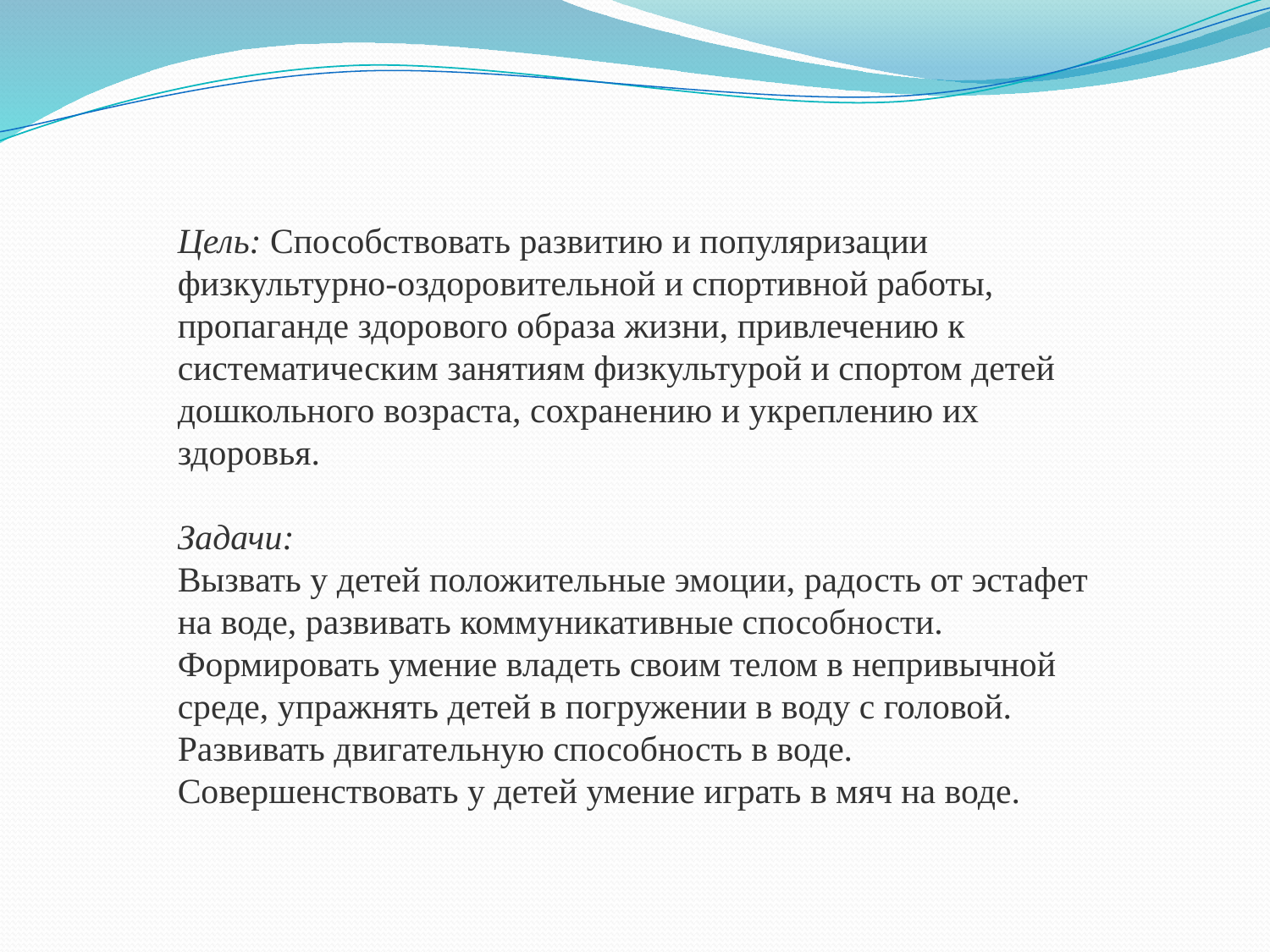

Цель: Способствовать развитию и популяризации физкультурно-оздоровительной и спортивной работы, пропаганде здорового образа жизни, привлечению к систематическим занятиям физкультурой и спортом детей дошкольного возраста, сохранению и укреплению их здоровья.

Задачи:
Вызвать у детей положительные эмоции, радость от эстафет на воде, развивать коммуникативные способности.
Формировать умение владеть своим телом в непривычной среде, упражнять детей в погружении в воду с головой.
Развивать двигательную способность в воде. Совершенствовать у детей умение играть в мяч на воде.